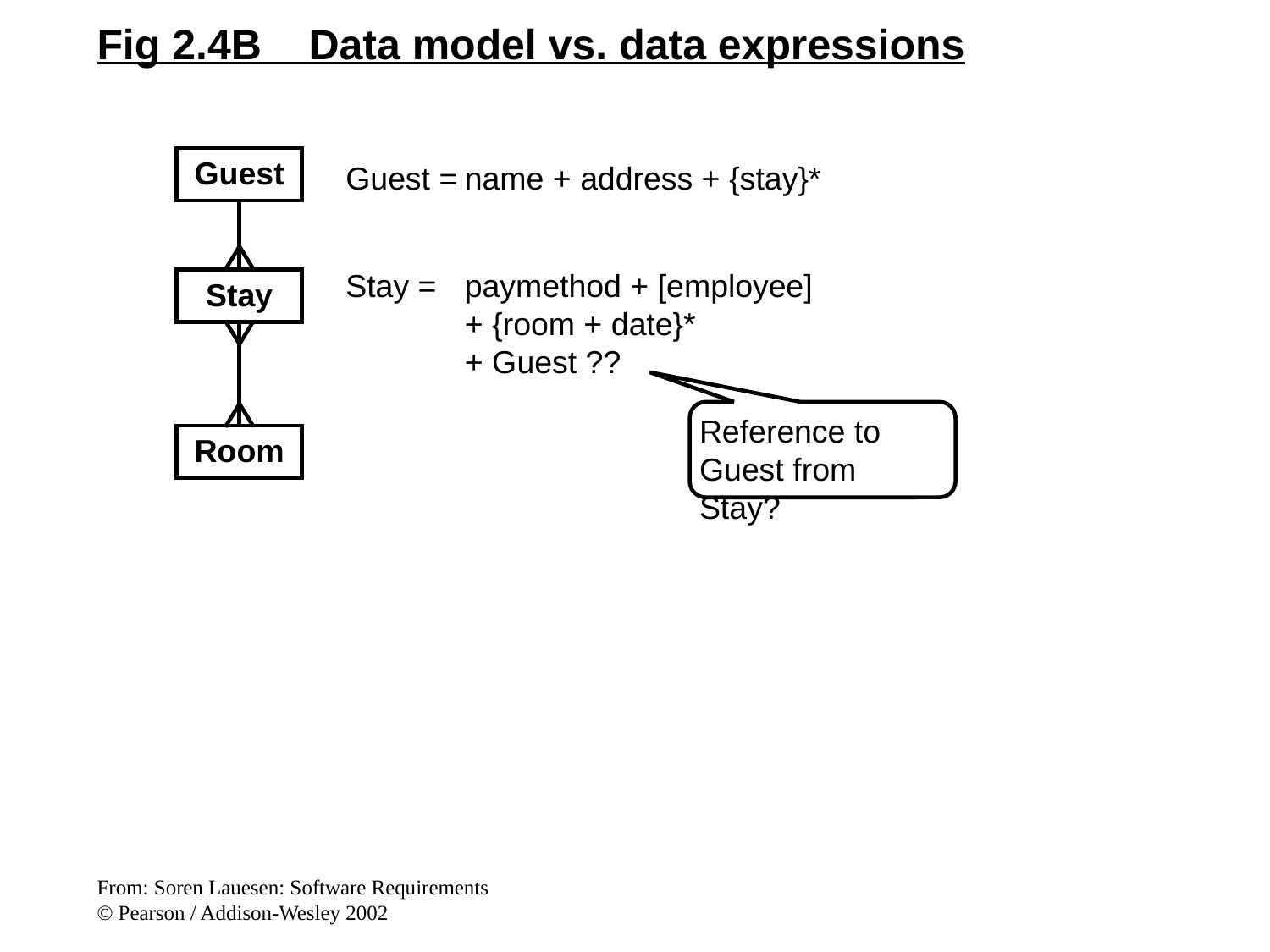

Fig 2.4B    Data model vs. data expressions
Guest
Guest =	name + address + {stay}*

Stay = 	paymethod + [employee]
	+ {room + date}*
	+ Guest ??

Stay

Reference to
Guest from Stay?

Room
From: Soren Lauesen: Software Requirements
© Pearson / Addison-Wesley 2002